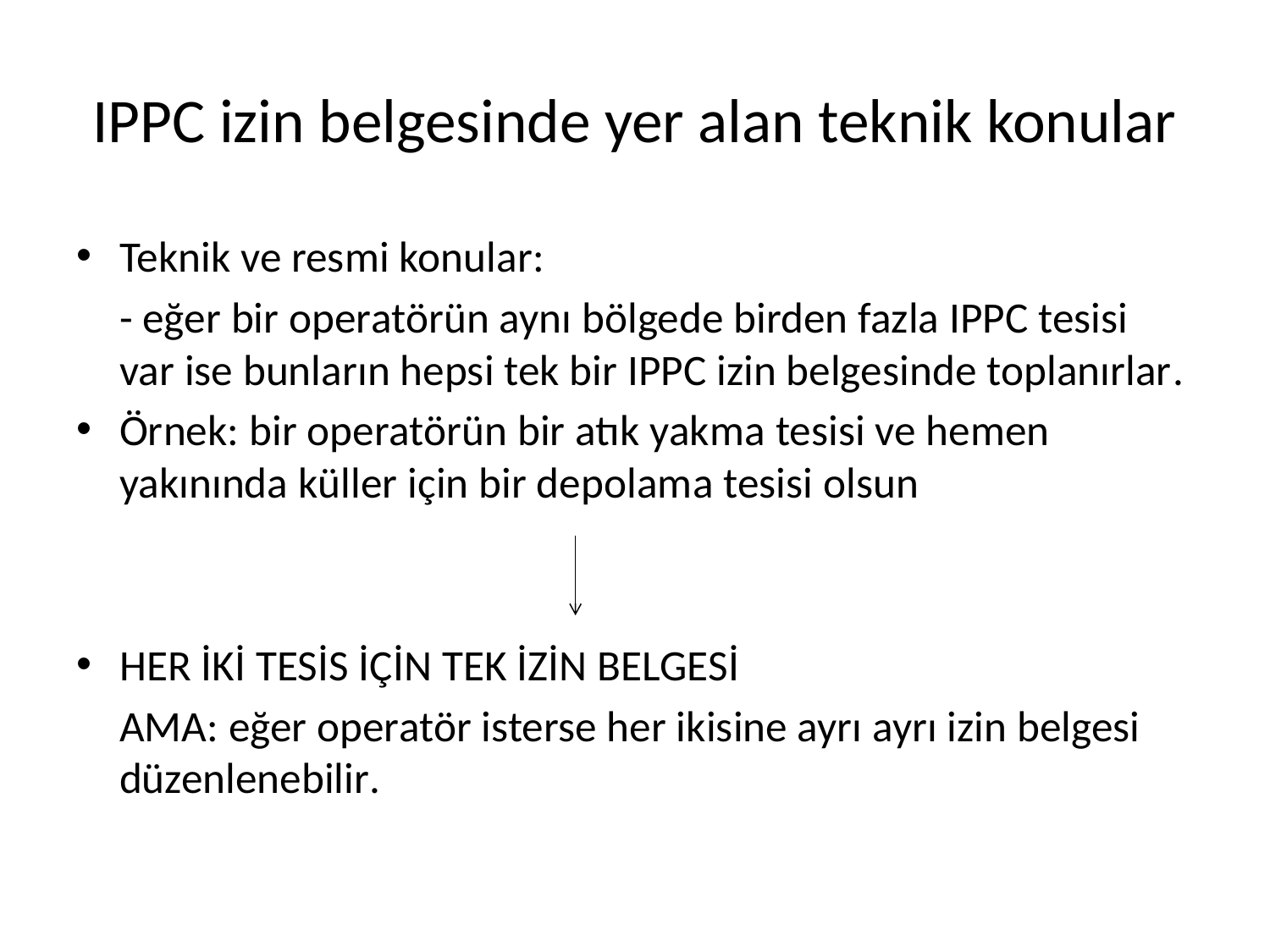

# IPPC izin belgesinde yer alan teknik konular
Teknik ve resmi konular:
	- eğer bir operatörün aynı bölgede birden fazla IPPC tesisi var ise bunların hepsi tek bir IPPC izin belgesinde toplanırlar.
Örnek: bir operatörün bir atık yakma tesisi ve hemen yakınında küller için bir depolama tesisi olsun

HER İKİ TESİS İÇİN TEK İZİN BELGESİ
	AMA: eğer operatör isterse her ikisine ayrı ayrı izin belgesi düzenlenebilir.